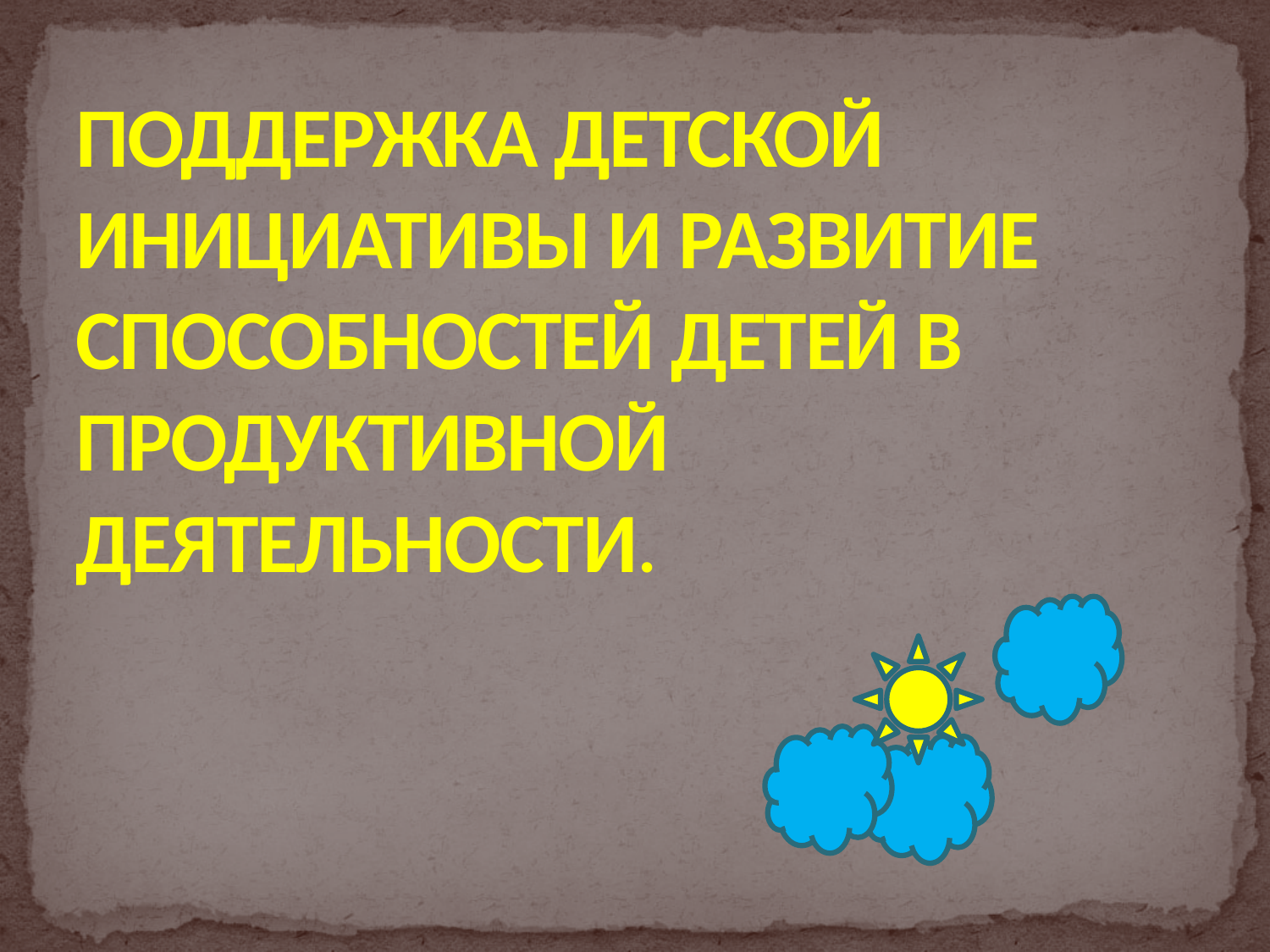

# ПОДДЕРЖКА ДЕТСКОЙ ИНИЦИАТИВЫ И РАЗВИТИЕ СПОСОБНОСТЕЙ ДЕТЕЙ В ПРОДУКТИВНОЙ ДЕЯТЕЛЬНОСТИ.